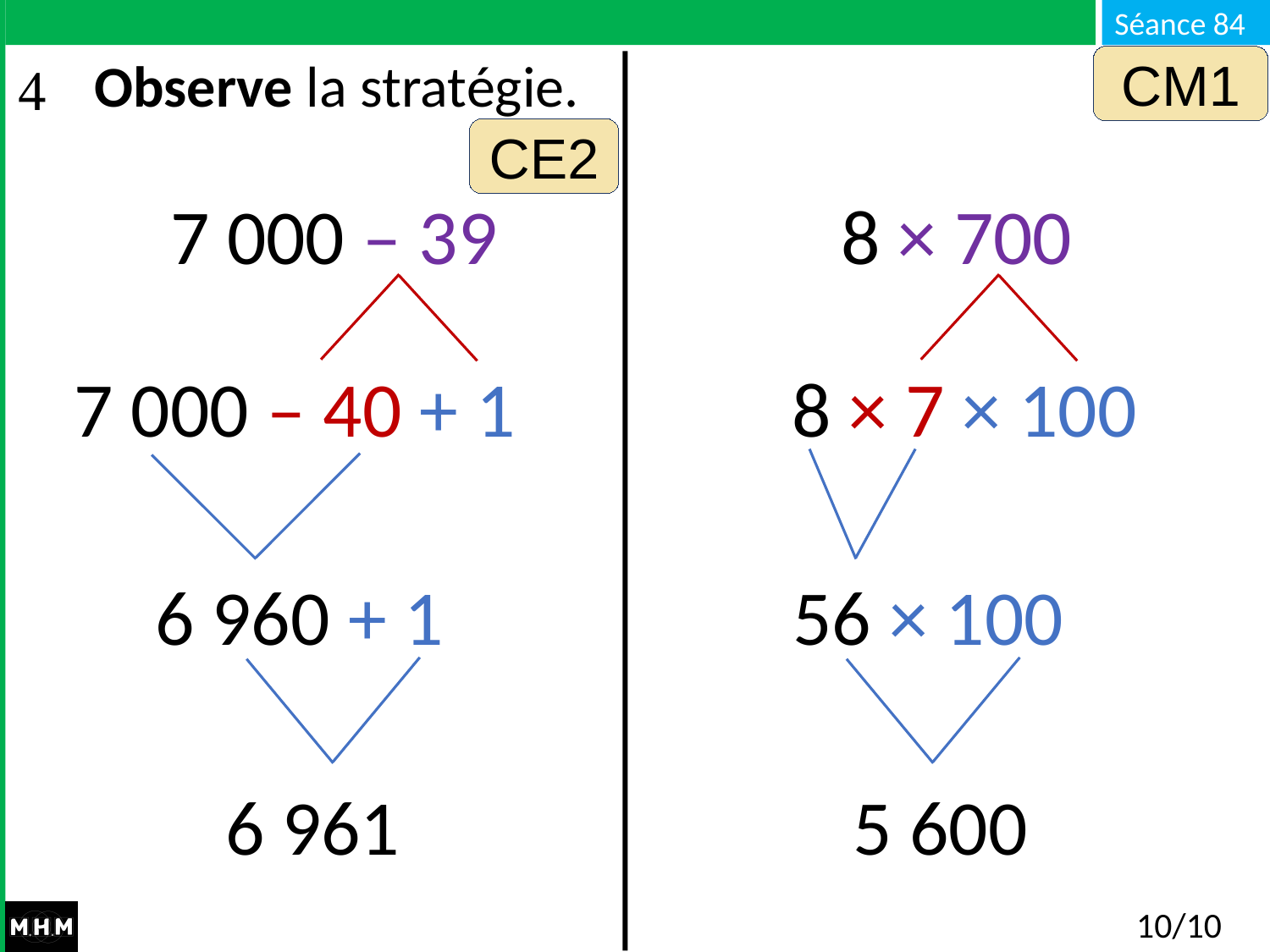

CM1
# Observe la stratégie.

CE2
7 000 – 39
8 × 700
7 000 – 40 + 1
8 × 7 × 100
6 960 + 1
56 × 100
6 961
5 600
10/10